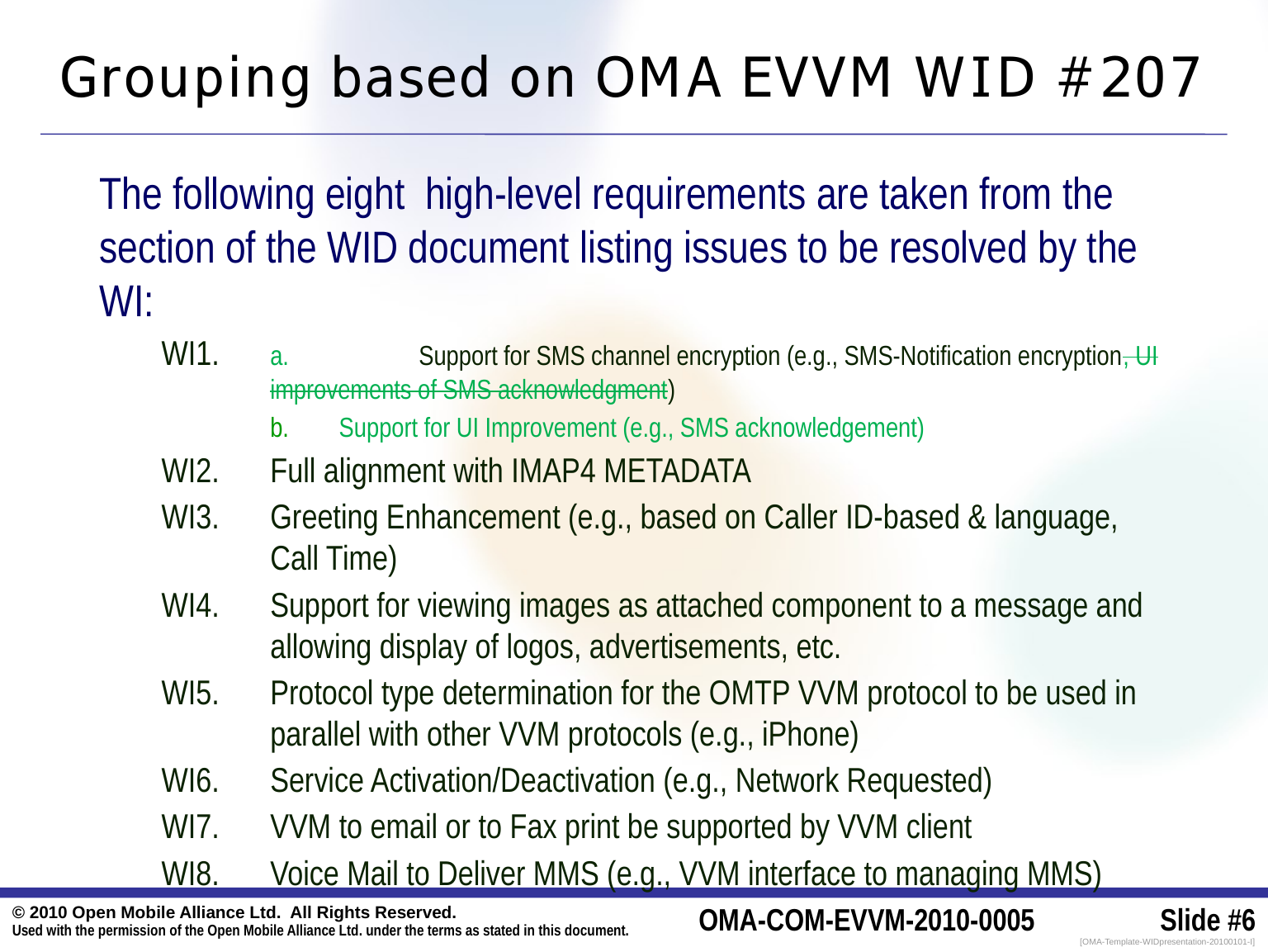

# Grouping based on OMA EVVM WID #207
The following eight  high-level requirements are taken from the section of the WID document listing issues to be resolved by the WI:
WI1.	a.	    Support for SMS channel encryption (e.g., SMS-Notification encryption, UI improvements of SMS acknowledgment)
Support for UI Improvement (e.g., SMS acknowledgement)
WI2.	Full alignment with IMAP4 METADATA
WI3.	Greeting Enhancement (e.g., based on Caller ID-based & language, Call Time)
WI4.	Support for viewing images as attached component to a message and allowing display of logos, advertisements, etc.
WI5.	Protocol type determination for the OMTP VVM protocol to be used in parallel with other VVM protocols (e.g., iPhone)
WI6.	Service Activation/Deactivation (e.g., Network Requested)
WI7.	VVM to email or to Fax print be supported by VVM client
WI8.	Voice Mail to Deliver MMS (e.g., VVM interface to managing MMS)